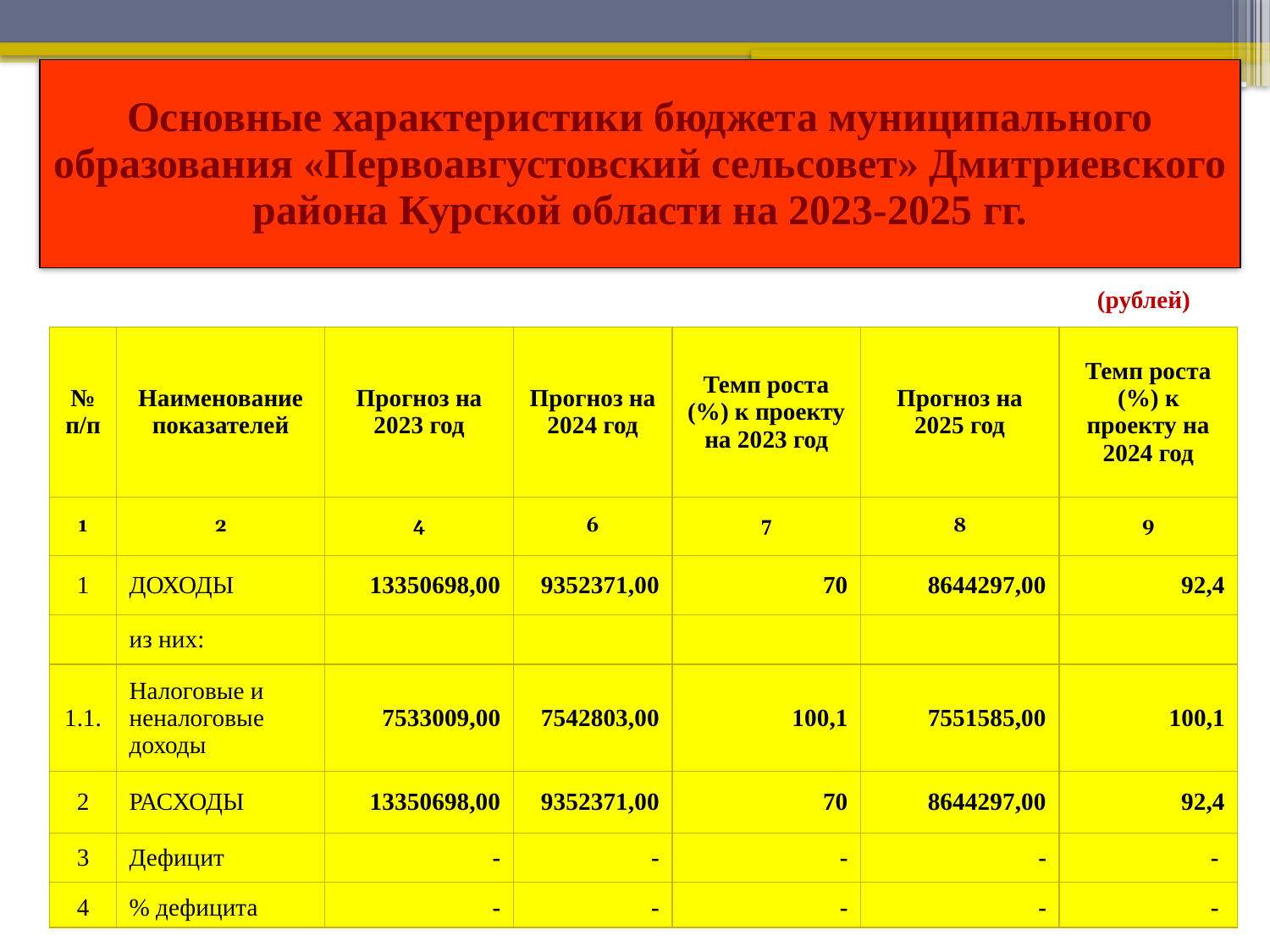

Основные характеристики бюджета муниципального образования «Первоавгустовский сельсовет» Дмитриевского района Курской области на 2023-2025 гг.
     (рублей)
| № п/п | Наименование показателей | Прогноз на 2023 год | Прогноз на 2024 год | Темп роста (%) к проекту на 2023 год | Прогноз на 2025 год | Темп роста (%) к проекту на 2024 год |
| --- | --- | --- | --- | --- | --- | --- |
| 1 | 2 | 4 | 6 | 7 | 8 | 9 |
| 1 | ДОХОДЫ | 13350698,00 | 9352371,00 | 70 | 8644297,00 | 92,4 |
|  | из них: |  |  |  |  |  |
| 1.1. | Налоговые и неналоговые доходы | 7533009,00 | 7542803,00 | 100,1 | 7551585,00 | 100,1 |
| 2 | РАСХОДЫ | 13350698,00 | 9352371,00 | 70 | 8644297,00 | 92,4 |
| 3 | Дефицит | - | - | - | - | - |
| 4 | % дефицита | - | - | - | - | - |